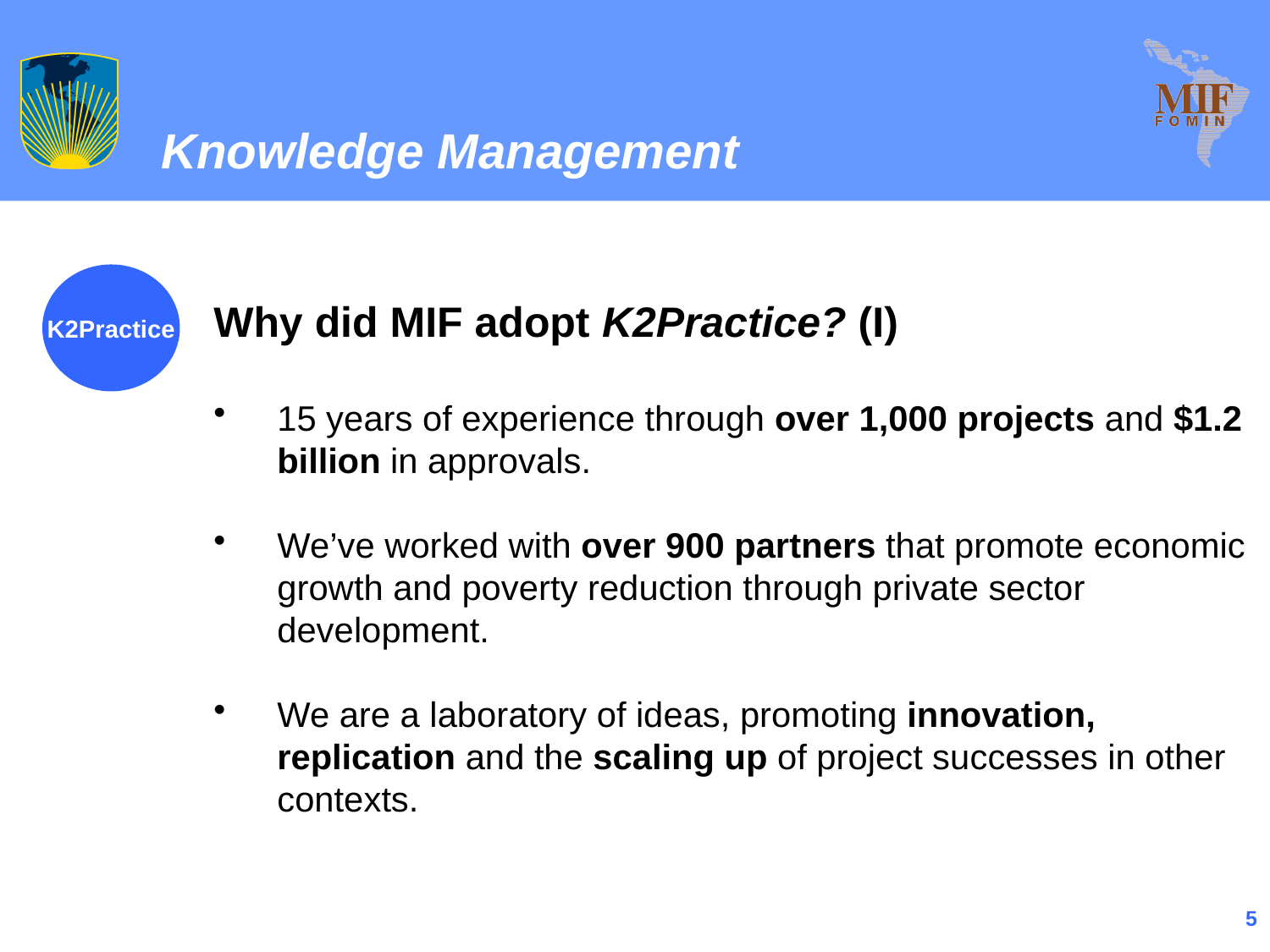

Knowledge Management

Why did MIF adopt K2Practice? (I)

15 years of experience through over 1,000 projects and $1.2 billion in approvals.

We’ve worked with over 900 partners that promote economic growth and poverty reduction through private sector development.

We are a laboratory of ideas, promoting innovation, replication and the scaling up of project successes in other contexts.
K2Practice